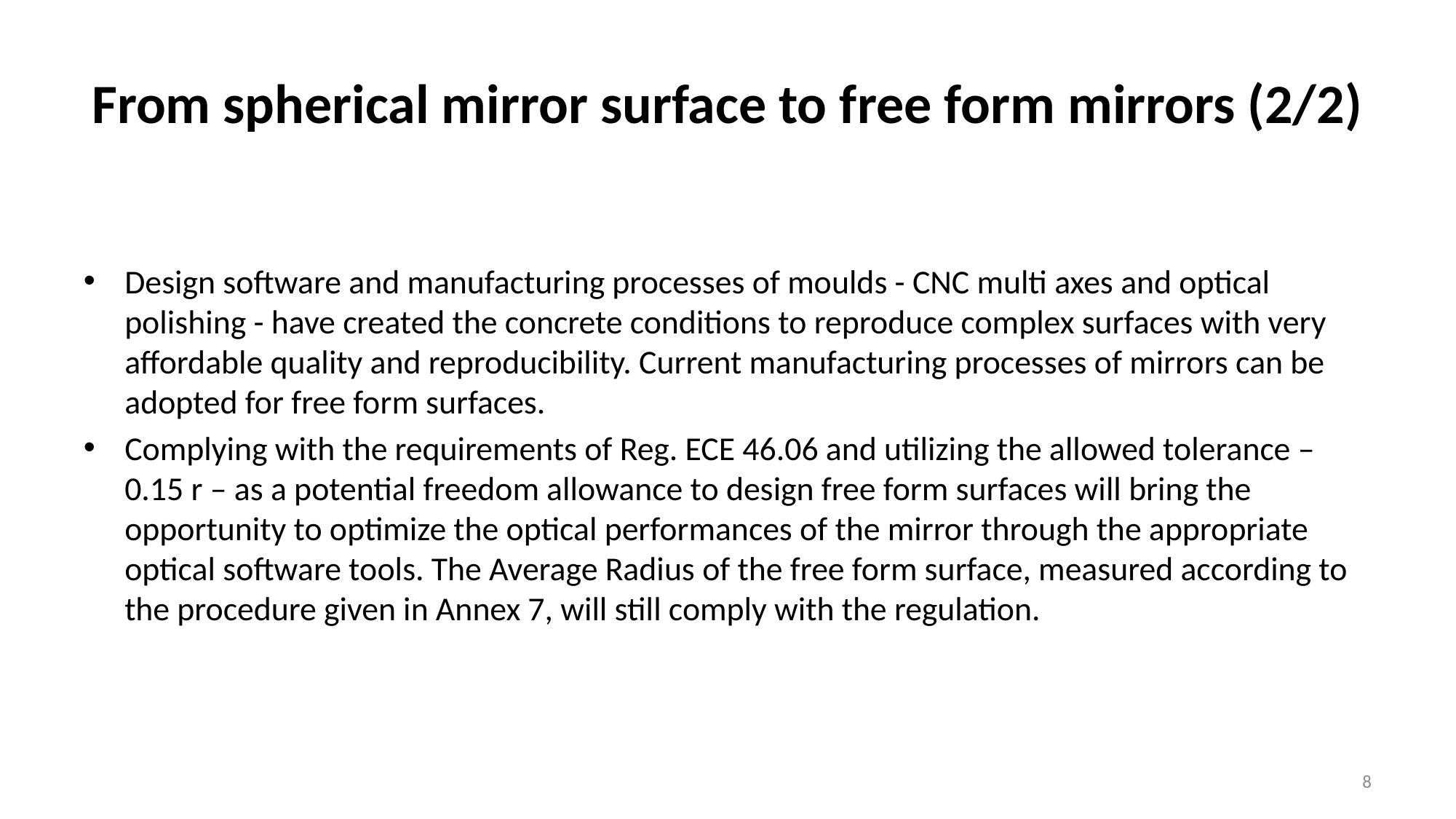

# From spherical mirror surface to free form mirrors (2/2)
Design software and manufacturing processes of moulds - CNC multi axes and optical polishing - have created the concrete conditions to reproduce complex surfaces with very affordable quality and reproducibility. Current manufacturing processes of mirrors can be adopted for free form surfaces.
Complying with the requirements of Reg. ECE 46.06 and utilizing the allowed tolerance – 0.15 r – as a potential freedom allowance to design free form surfaces will bring the opportunity to optimize the optical performances of the mirror through the appropriate optical software tools. The Average Radius of the free form surface, measured according to the procedure given in Annex 7, will still comply with the regulation.
8